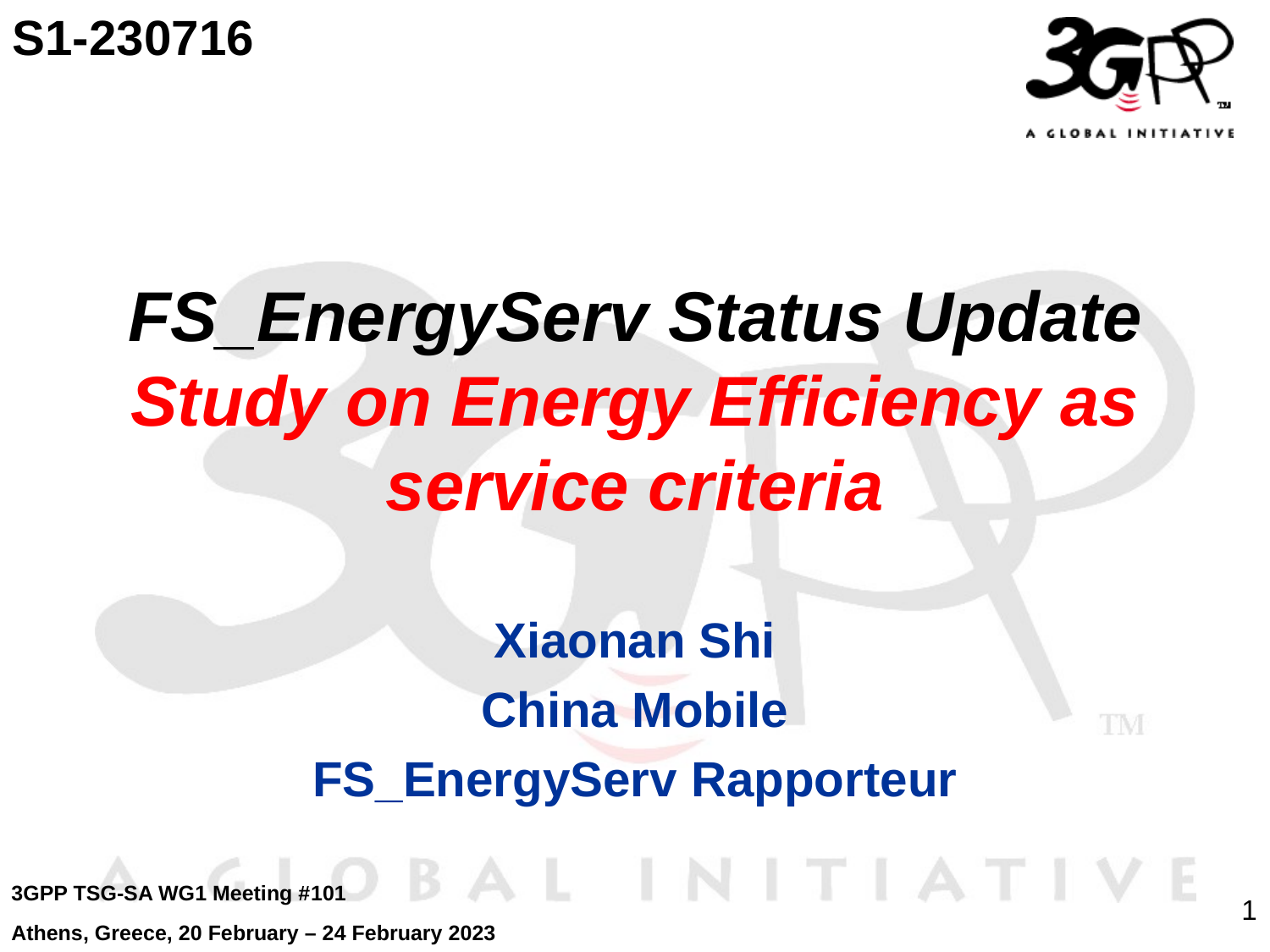

S1-230716
# FS_EnergyServ Status Update Study on Energy Efficiency as service criteria
Xiaonan Shi
China Mobile
FS_EnergyServ Rapporteur
3GPP TSG-SA WG1 Meeting #101
Athens, Greece, 20 February – 24 February 2023
1